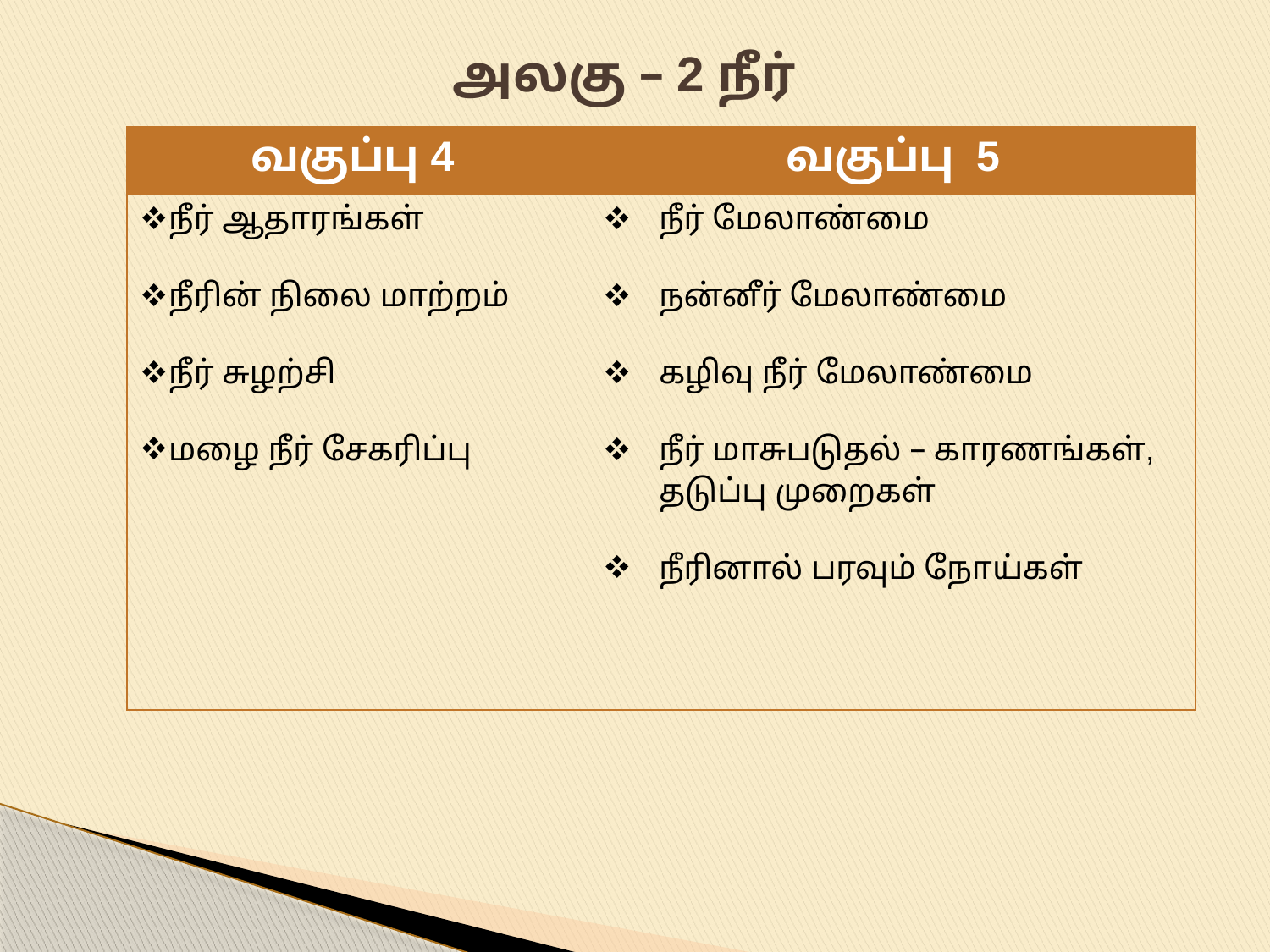

# அலகு – 2 நீர்
| வகுப்பு 4 | வகுப்பு 5 |
| --- | --- |
| நீர் ஆதாரங்கள் நீரின் நிலை மாற்றம் நீர் சுழற்சி மழை நீர் சேகரிப்பு | நீர் மேலாண்மை நன்னீர் மேலாண்மை கழிவு நீர் மேலாண்மை நீர் மாசுபடுதல் – காரணங்கள், தடுப்பு முறைகள் நீரினால் பரவும் நோய்கள் |